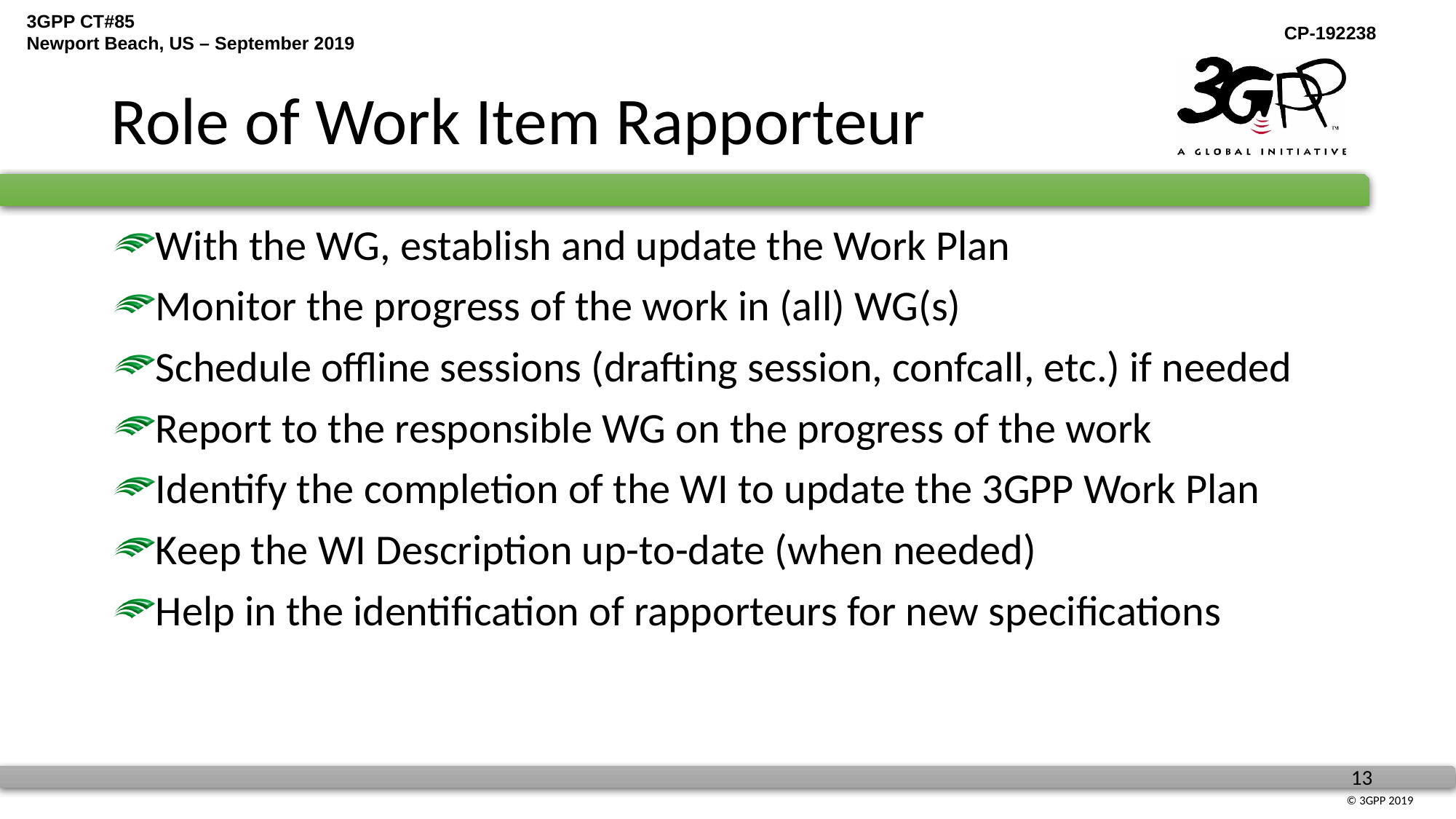

# Role of Work Item Rapporteur
With the WG, establish and update the Work Plan
Monitor the progress of the work in (all) WG(s)
Schedule offline sessions (drafting session, confcall, etc.) if needed
Report to the responsible WG on the progress of the work
Identify the completion of the WI to update the 3GPP Work Plan
Keep the WI Description up-to-date (when needed)
Help in the identification of rapporteurs for new specifications